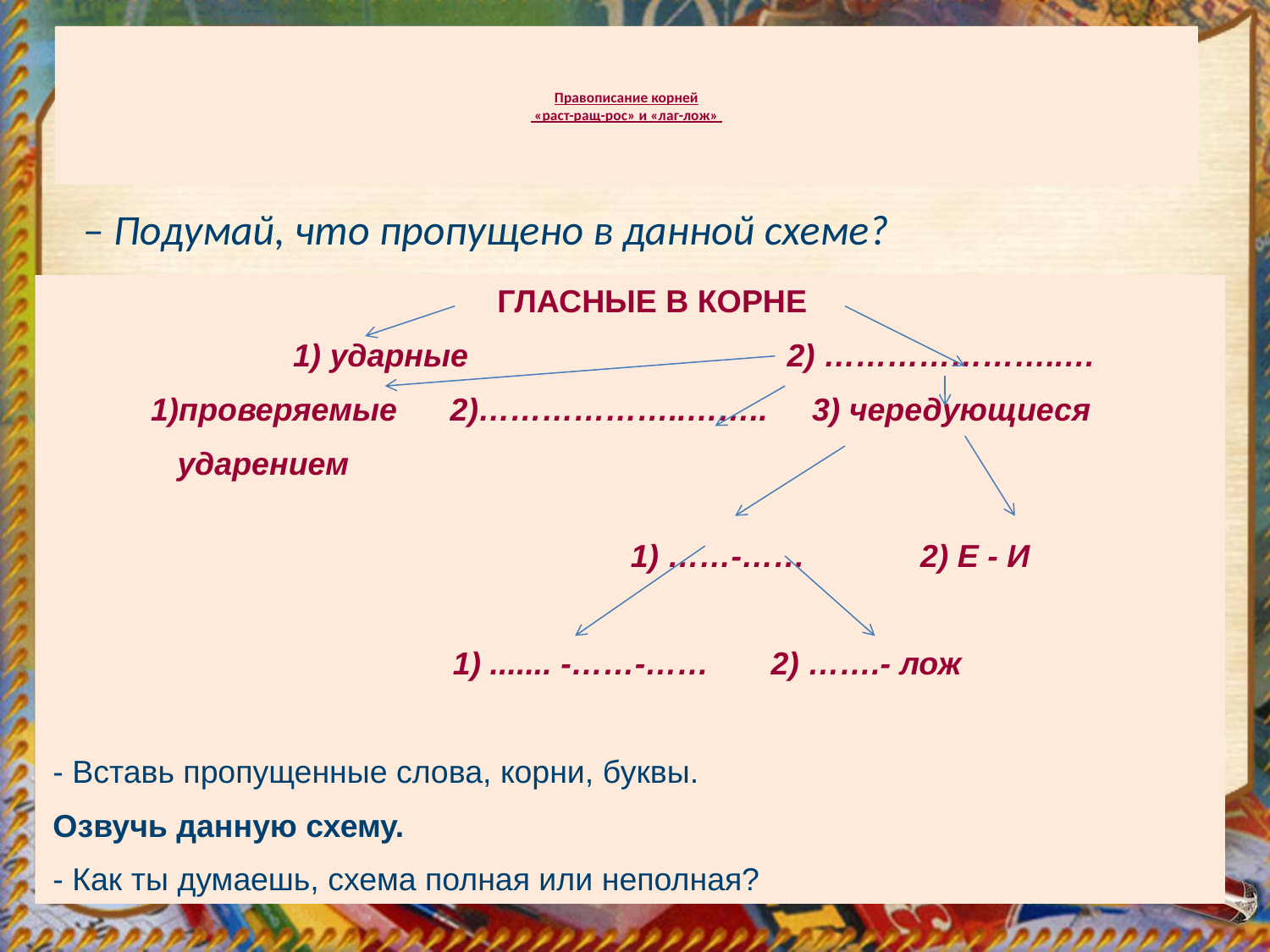

# Правописание корней «раст-ращ-рос» и «лаг-лож»
– Подумай, что пропущено в данной схеме?
                                                  ГЛАСНЫЕ В КОРНЕ
                           1) ударные                                    2) …………………..…
           1)проверяемые      2)………………..……..     3) чередующиеся
              ударением
                                                                 1) ……-……             2) Е - И

                                             1) ....... -……-……       2) …….- лож

- Вставь пропущенные слова, корни, буквы.
Озвучь данную схему.
- Как ты думаешь, схема полная или неполная?